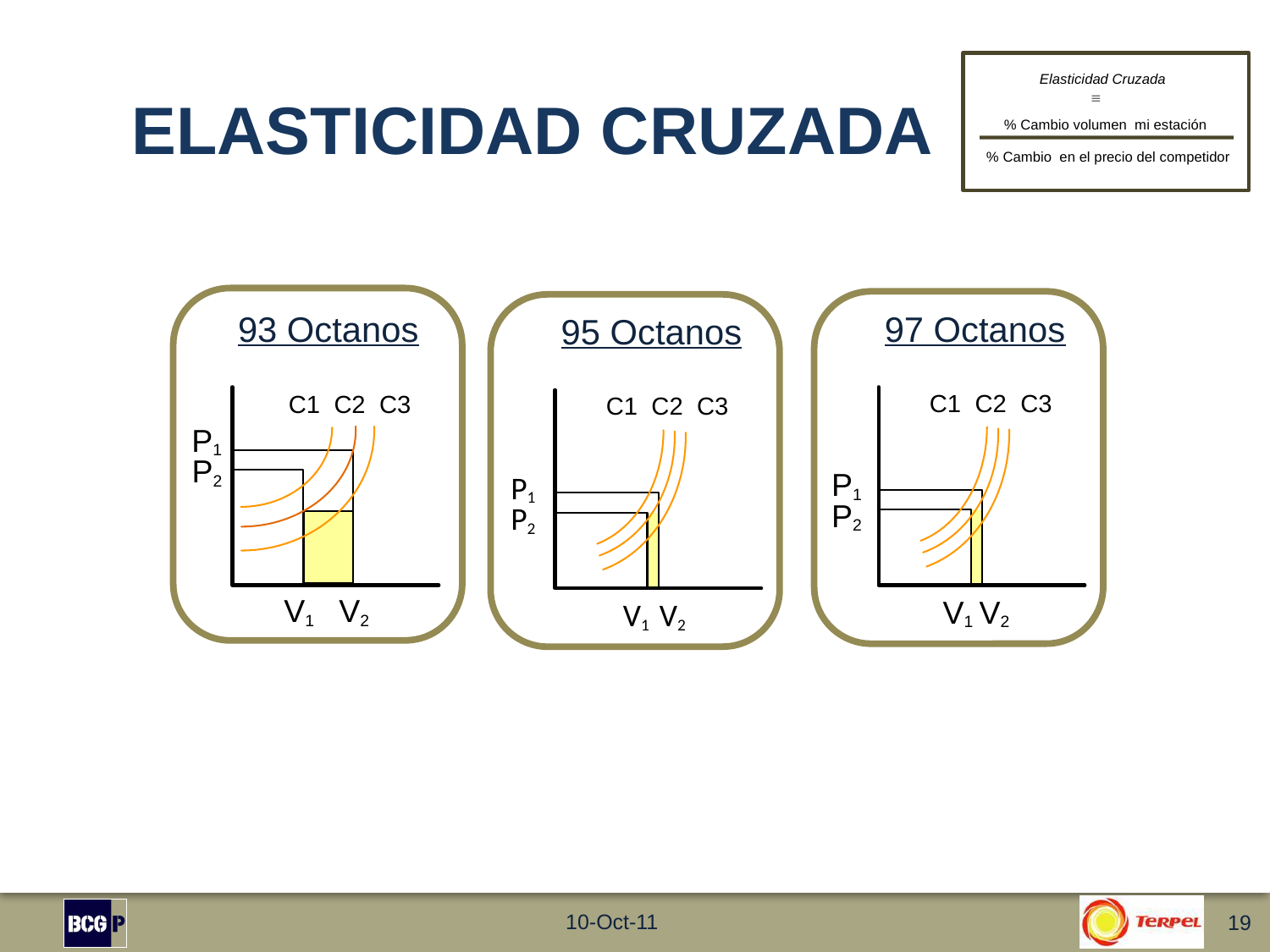

# Elasticidad cruzada

Elasticidad Cruzada

% Cambio volumen  mi estación

% Cambio  en el precio del competidor

93 Octanos
97 Octanos
95 Octanos
C1  C2  C3
C1  C2  C3
C1  C2  C3

P1

P2

P1
P1

P2

P2

V1
V2
V1
V2
V1
V2
10-Oct-11
19